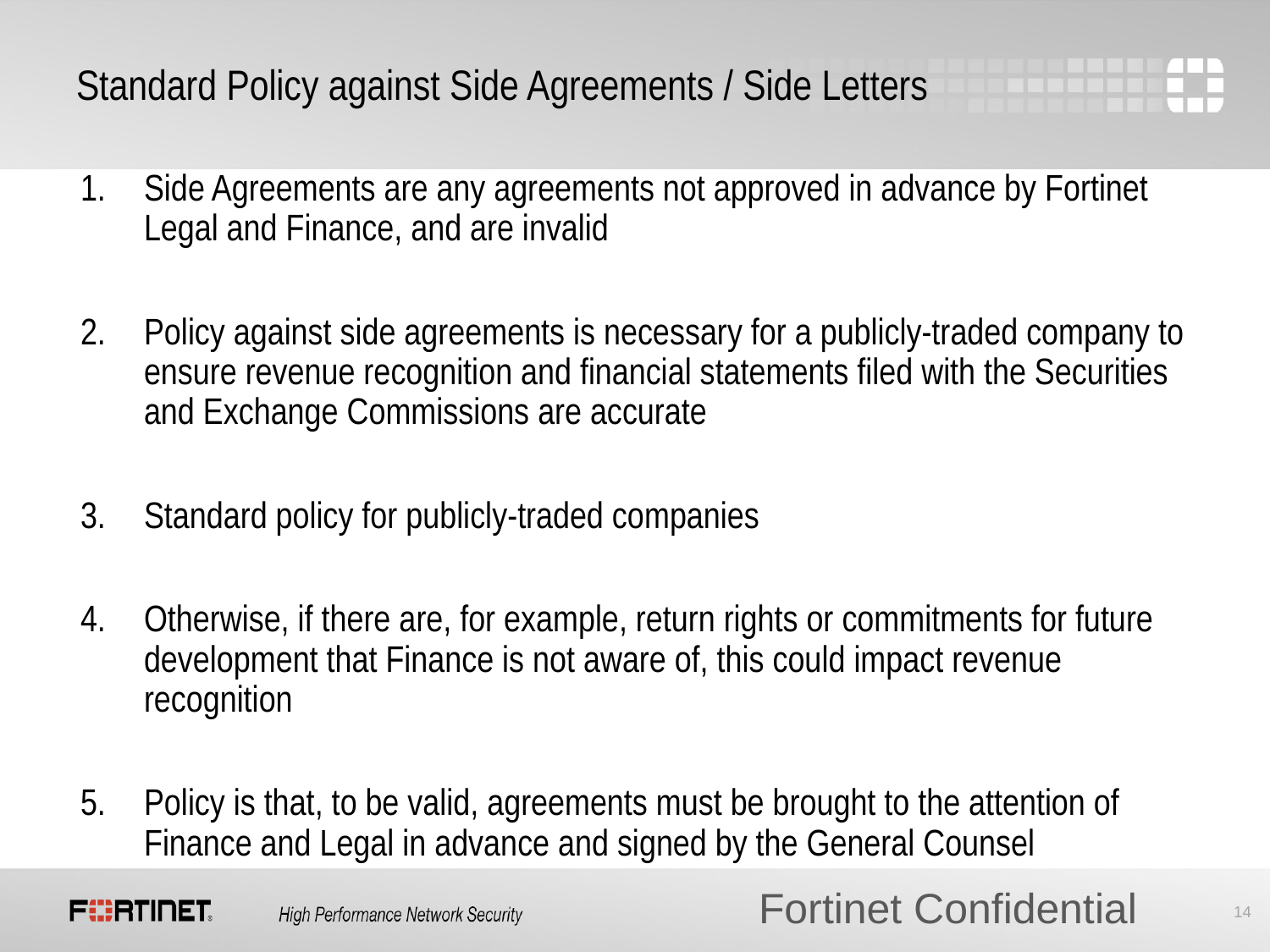

# Standard Policy against Side Agreements / Side Letters
Side Agreements are any agreements not approved in advance by Fortinet Legal and Finance, and are invalid

Policy against side agreements is necessary for a publicly-traded company to ensure revenue recognition and financial statements filed with the Securities and Exchange Commissions are accurate

Standard policy for publicly-traded companies

Otherwise, if there are, for example, return rights or commitments for future development that Finance is not aware of, this could impact revenue recognition

Policy is that, to be valid, agreements must be brought to the attention of Finance and Legal in advance and signed by the General Counsel
Fortinet Confidential